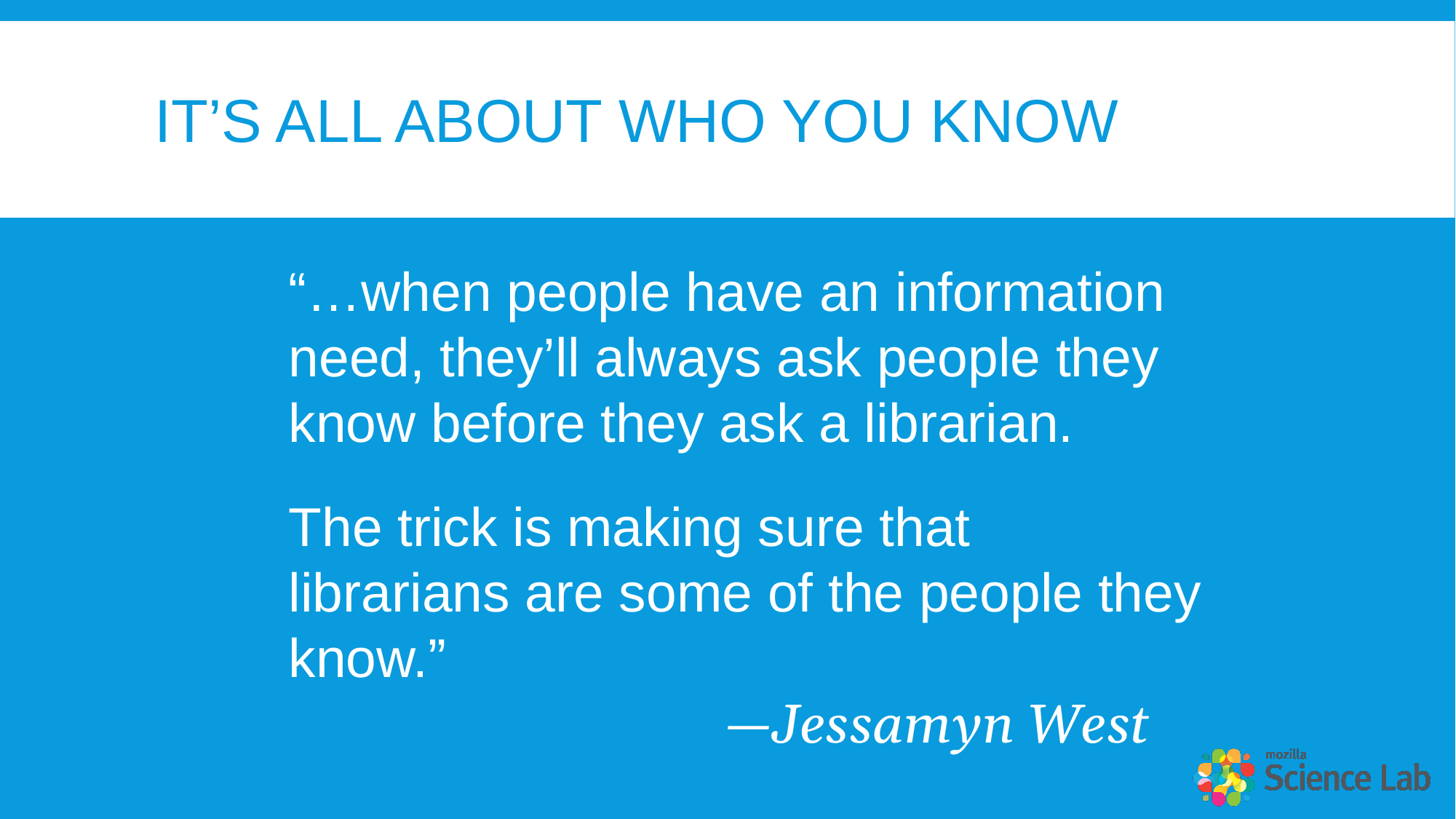

# It’s All about who you know
“…when people have an information need, they’ll always ask people they know before they ask a librarian.

The trick is making sure that librarians are some of the people they know.”
				—Jessamyn West